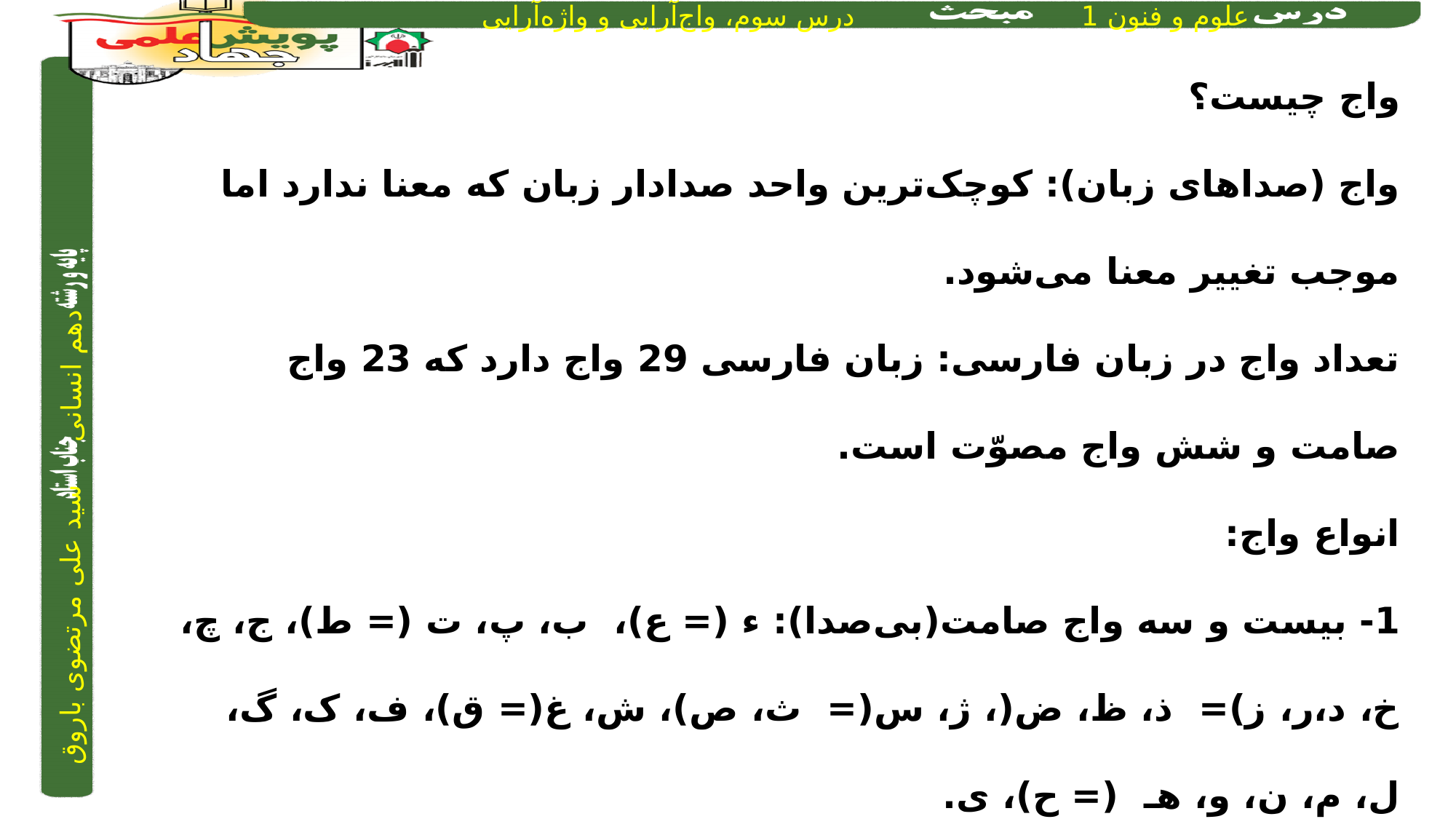

واج چیست؟
واج (صداهای زبان): کوچک‌ترین واحد صدادار زبان که معنا ندارد اما موجب تغییر معنا می‌شود.
تعداد واج در زبان فارسی: زبان فارسی 29 واج دارد که 23 واج صامت و شش واج مصوّت است.
انواع واج:
	1- بیست و سه واج صامت(بی‌صدا): ء (= ع)،  ب، پ، ت (= ط)، ج، چ، خ، د،ر، ز)=  ذ، ظ، ض(، ژ، س(=  ث، ص)، ش، غ(= ق)، ف، ک، گ، ل، م، ن، و، هـ  (= ح)، ی.
	2- شش واج مصوّت:     الف) کوتاه: (ـَــِــُــ)
			         ب) بلند: ( ا / و / ی )